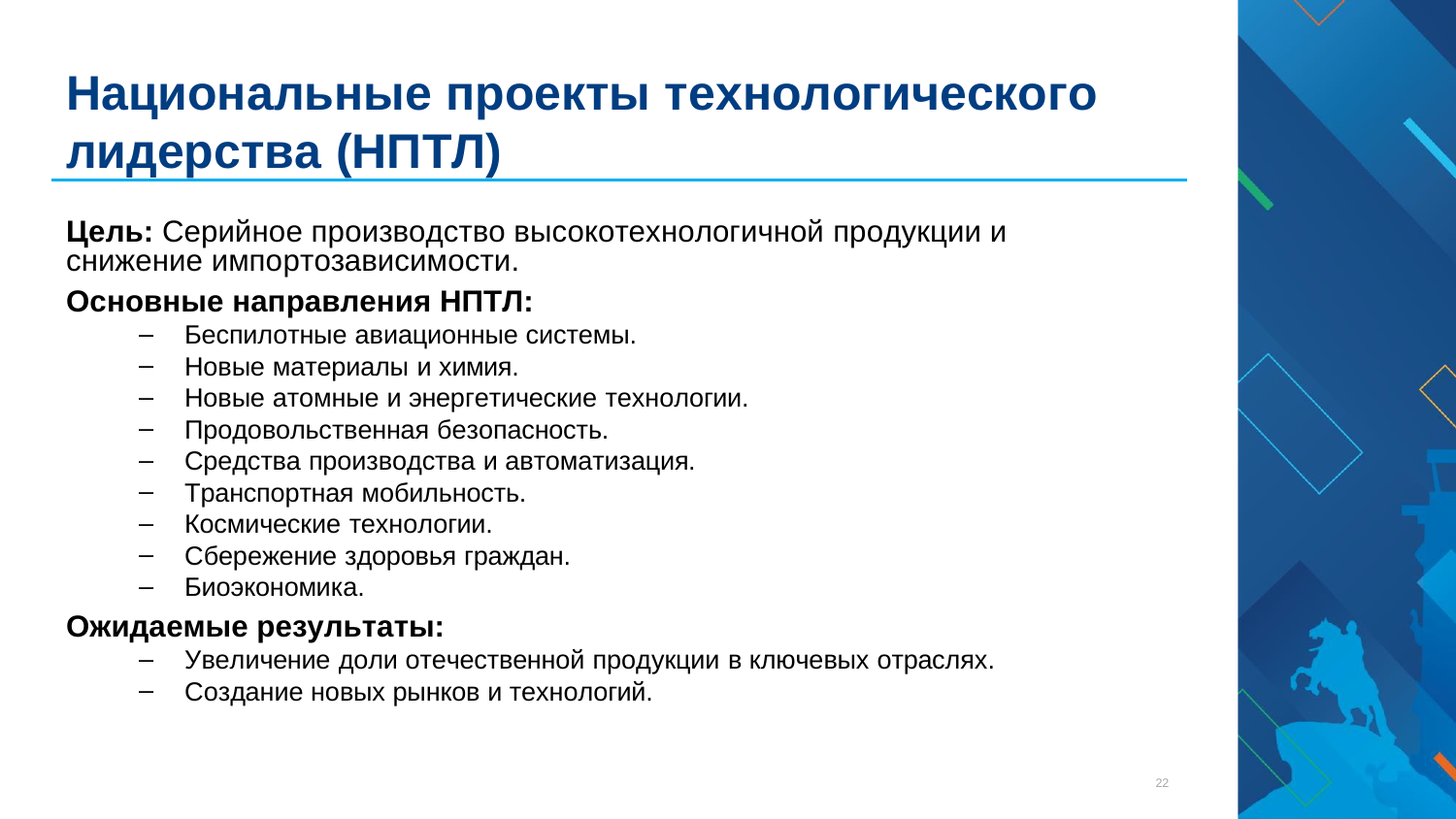

# Национальные проекты технологического
лидерства (НПТЛ)

Цель: Серийное производство высокотехнологичной продукции и снижение импортозависимости.
Основные направления НПТЛ:
Беспилотные авиационные системы.
Новые материалы и химия.
Новые атомные и энергетические технологии.
Продовольственная безопасность.
Средства производства и автоматизация.
Транспортная мобильность.
Космические технологии.
Сбережение здоровья граждан.
Биоэкономика.
Ожидаемые результаты:
Увеличение доли отечественной продукции в ключевых отраслях.
Создание новых рынков и технологий.
22